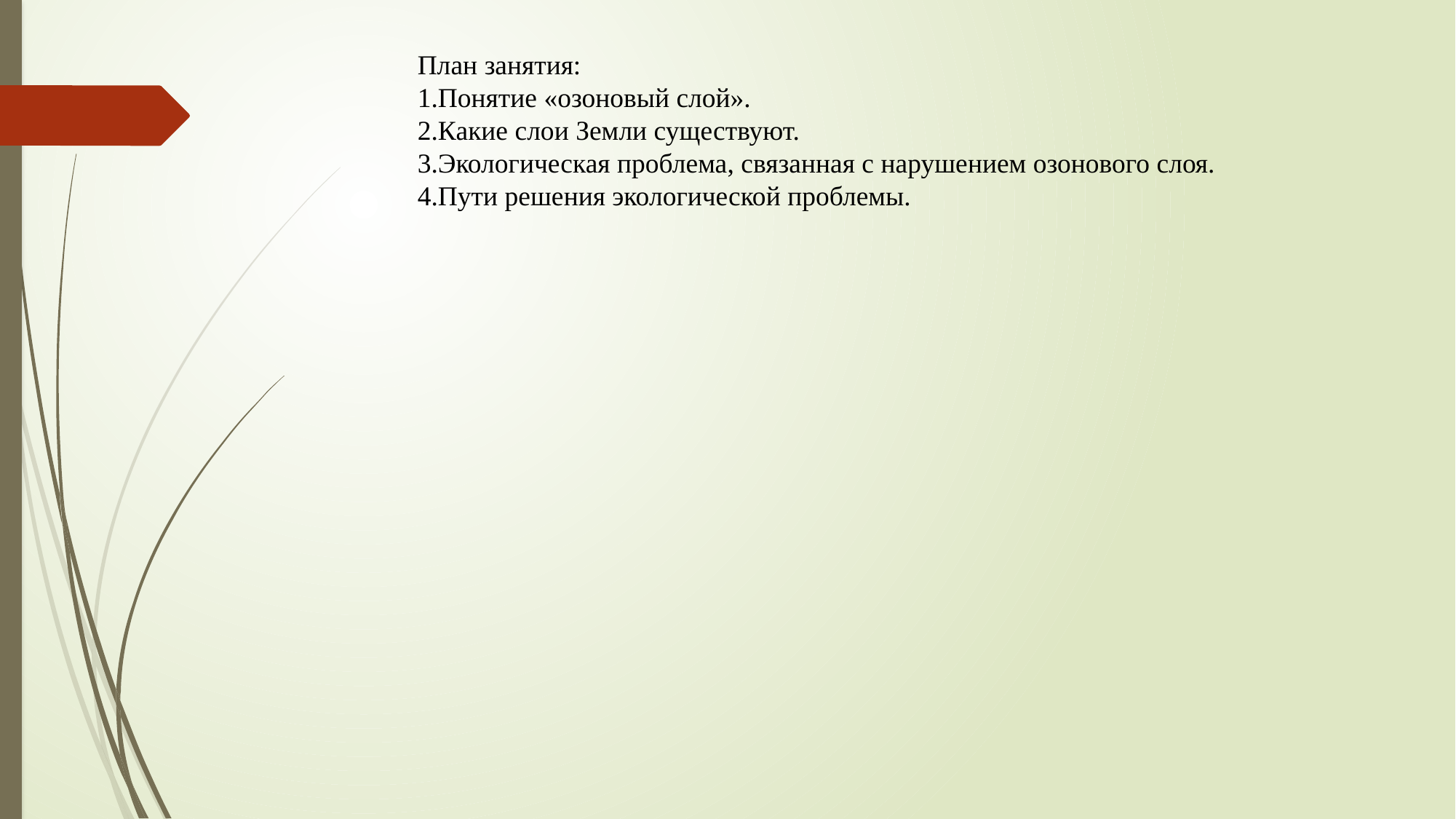

План занятия:
1.Понятие «озоновый слой».
2.Какие слои Земли существуют.
3.Экологическая проблема, связанная с нарушением озонового слоя.
4.Пути решения экологической проблемы.